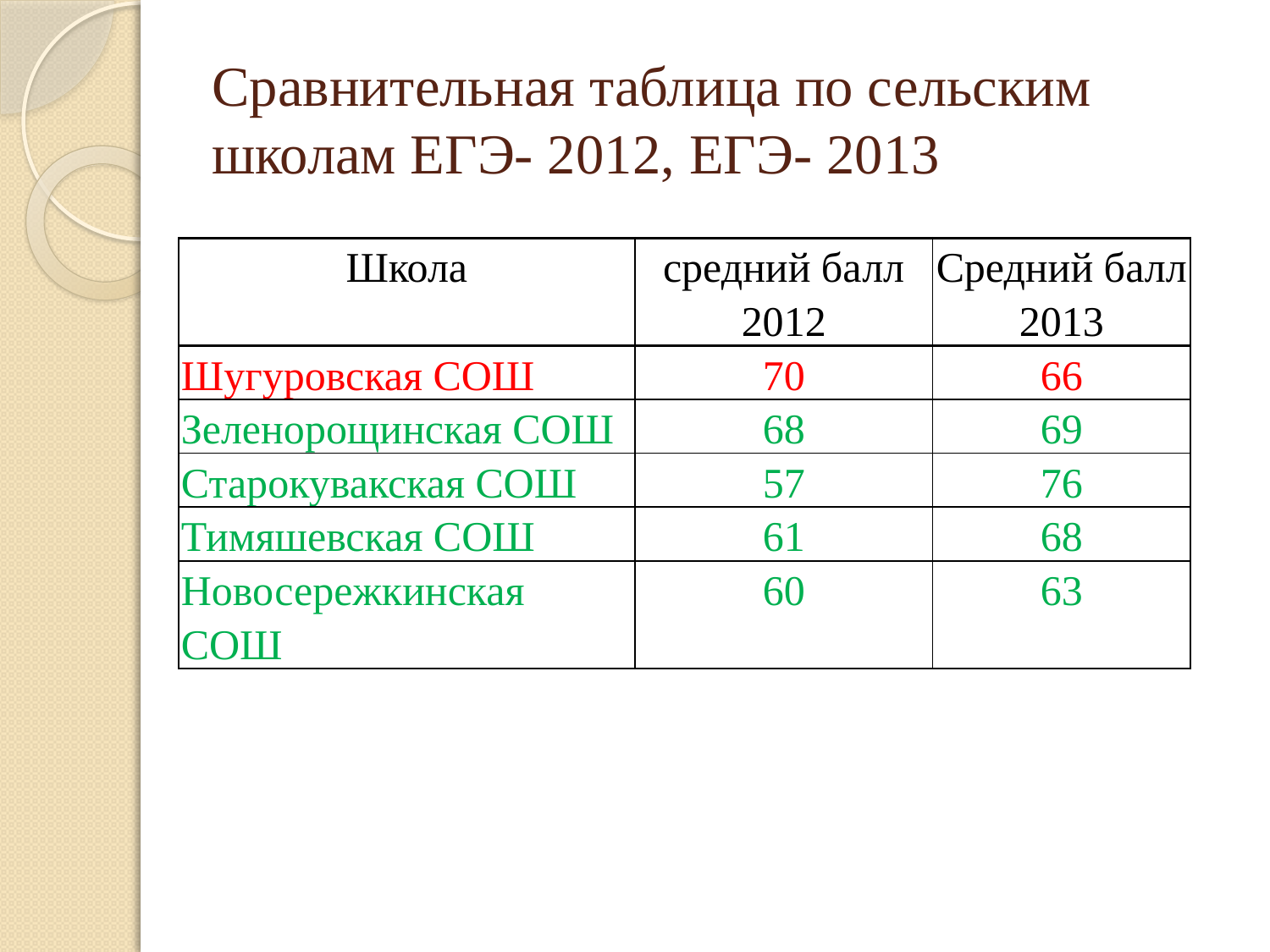

# Сравнительная таблица по сельским школам ЕГЭ- 2012, ЕГЭ- 2013
| Школа | средний балл 2012 | Средний балл 2013 |
| --- | --- | --- |
| Шугуровская СОШ | 70 | 66 |
| Зеленорощинская СОШ | 68 | 69 |
| Старокувакская СОШ | 57 | 76 |
| Тимяшевская СОШ | 61 | 68 |
| Новосережкинская СОШ | 60 | 63 |